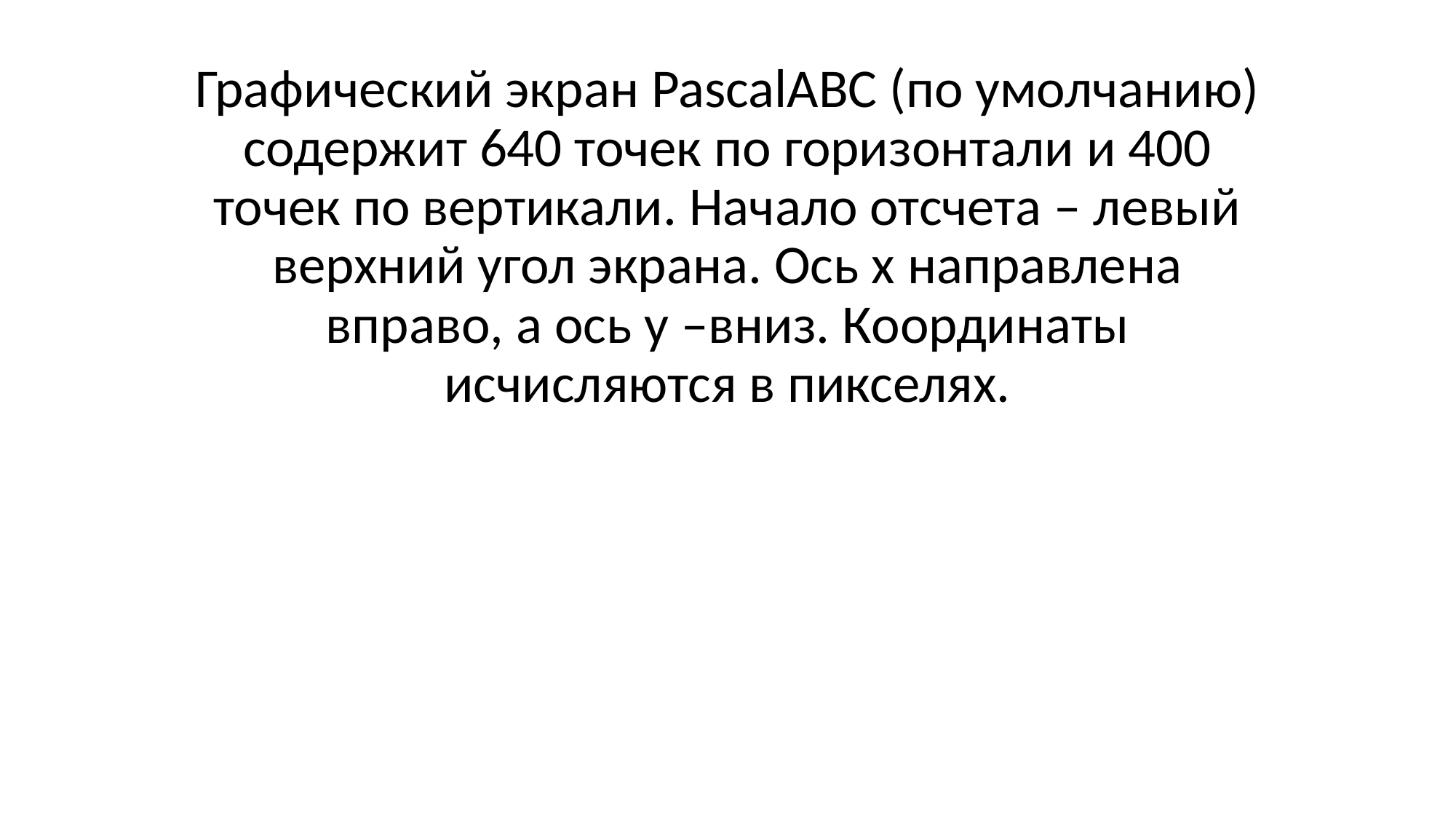

# Графический экран PascalABC (по умолчанию) содержит 640 точек по горизонтали и 400 точек по вертикали. Начало отсчета – левый верхний угол экрана. Ось x направлена вправо, а ось y –вниз. Координаты исчисляются в пикселях.